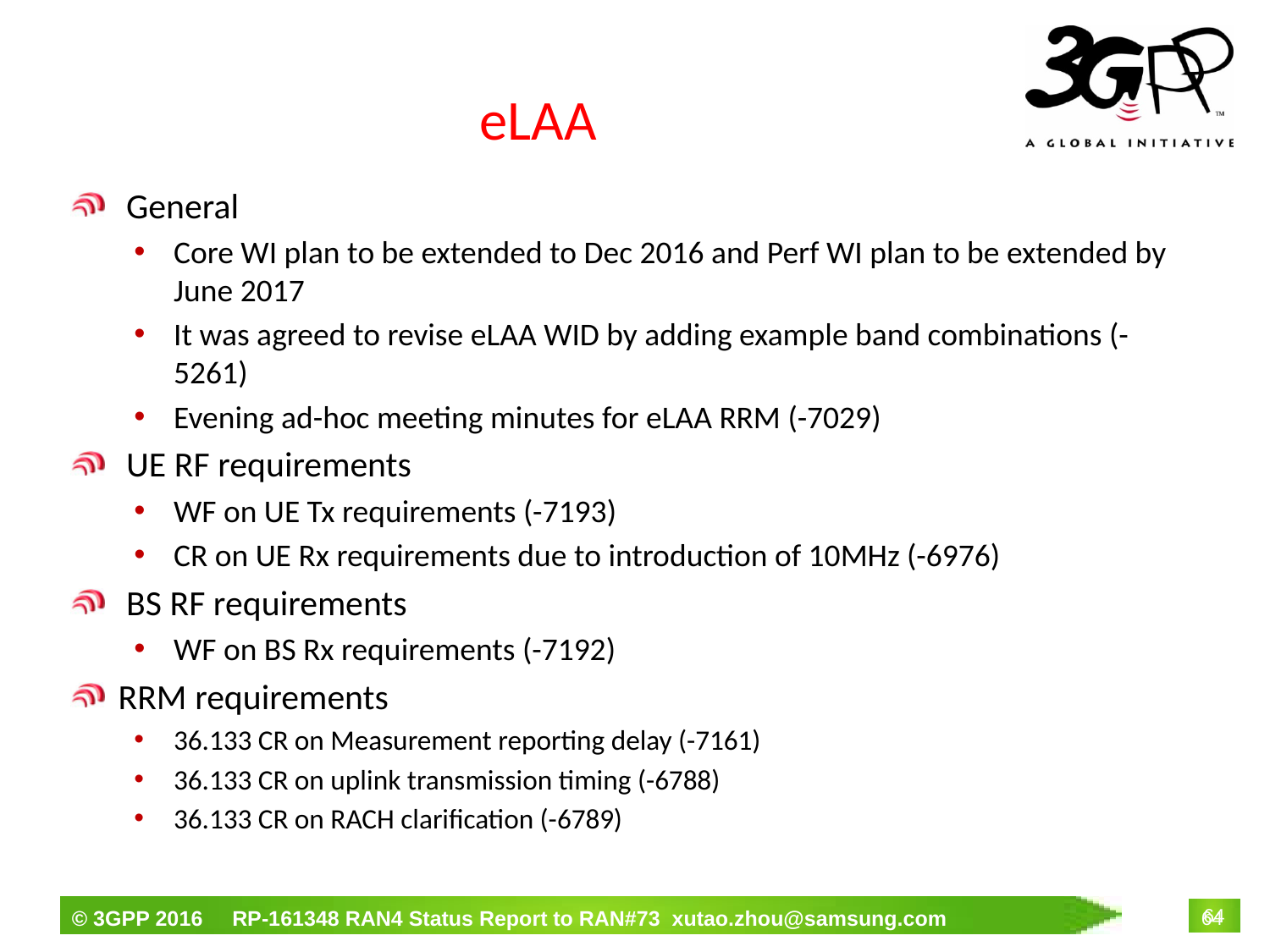

# eLAA
 General
Core WI plan to be extended to Dec 2016 and Perf WI plan to be extended by June 2017
It was agreed to revise eLAA WID by adding example band combinations (-5261)
Evening ad-hoc meeting minutes for eLAA RRM (-7029)
 UE RF requirements
WF on UE Tx requirements (-7193)
CR on UE Rx requirements due to introduction of 10MHz (-6976)
 BS RF requirements
WF on BS Rx requirements (-7192)
RRM requirements
36.133 CR on Measurement reporting delay (-7161)
36.133 CR on uplink transmission timing (-6788)
36.133 CR on RACH clarification (-6789)

64